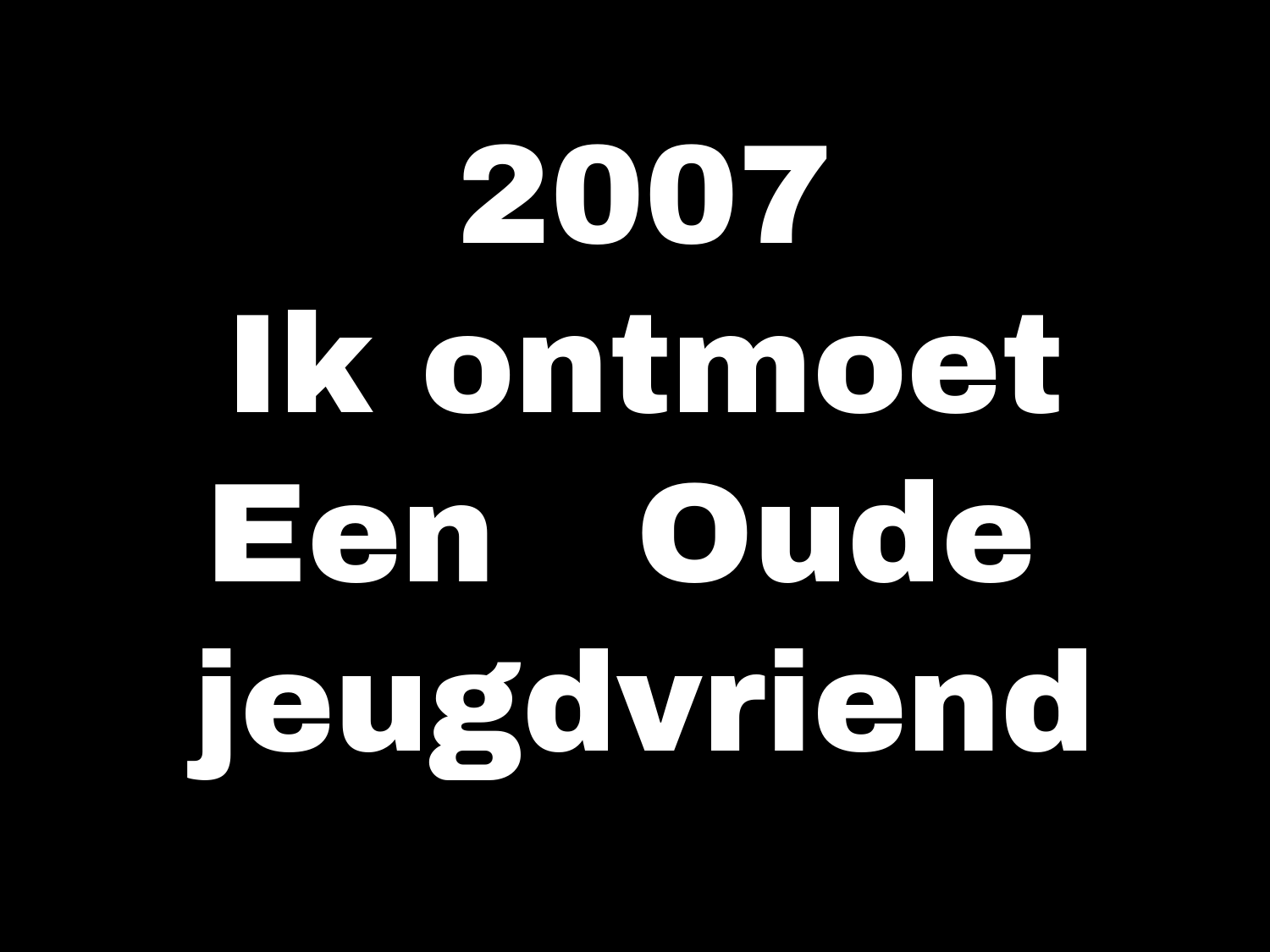

2007
Ik ontmoet
Een   Oude
jeugdvriend
2005
Van  Knokke  naar Compostela
Bob Hugo Medard Jacques
2005
Van  Knokke  naar Compostela
Bob Hugo Medard Jacques